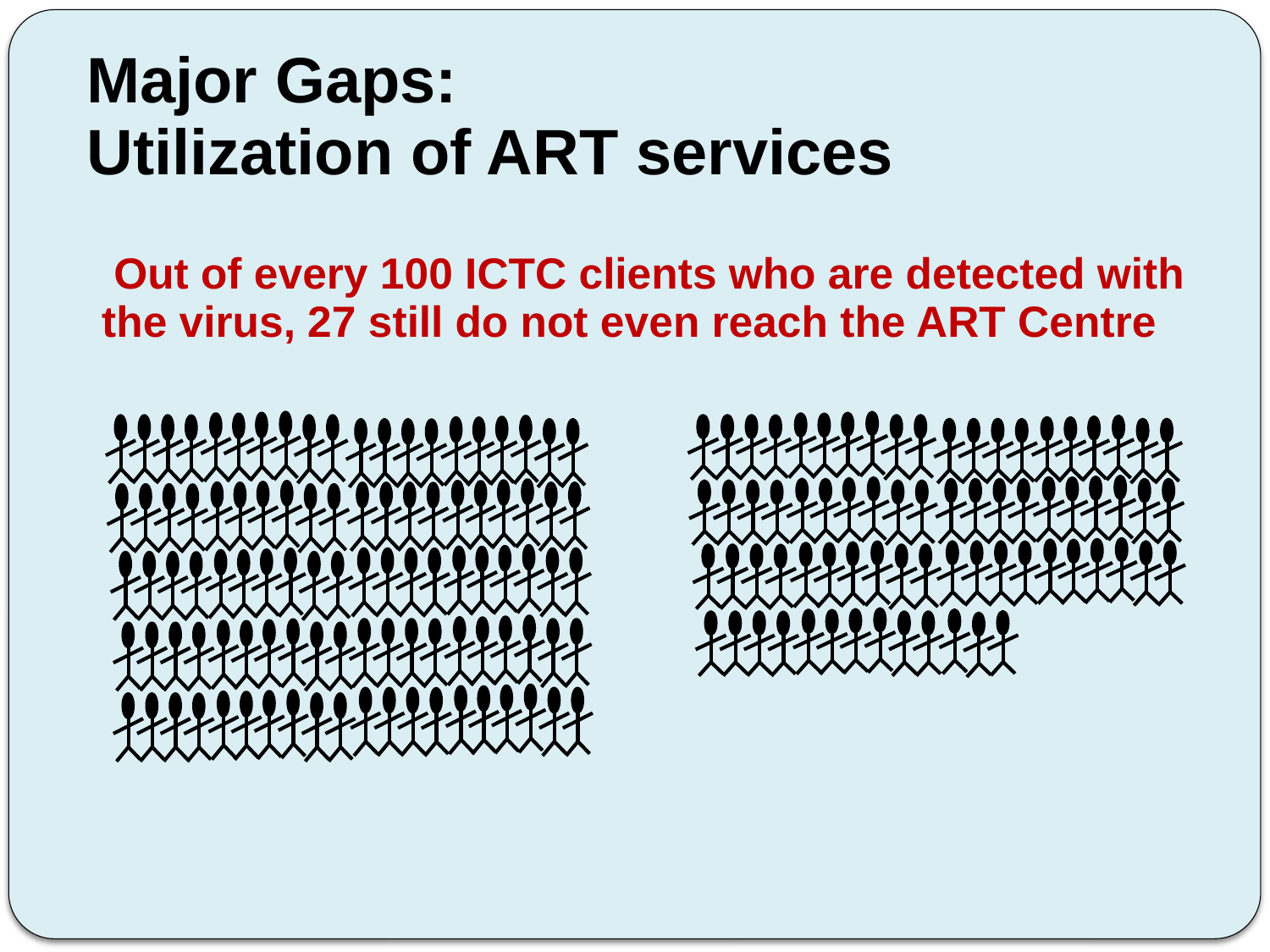

# Major Gaps: Utilization of ART services
    Out of every 100 ICTC clients who are detected with the virus, 27 still do not even reach the ART Centre